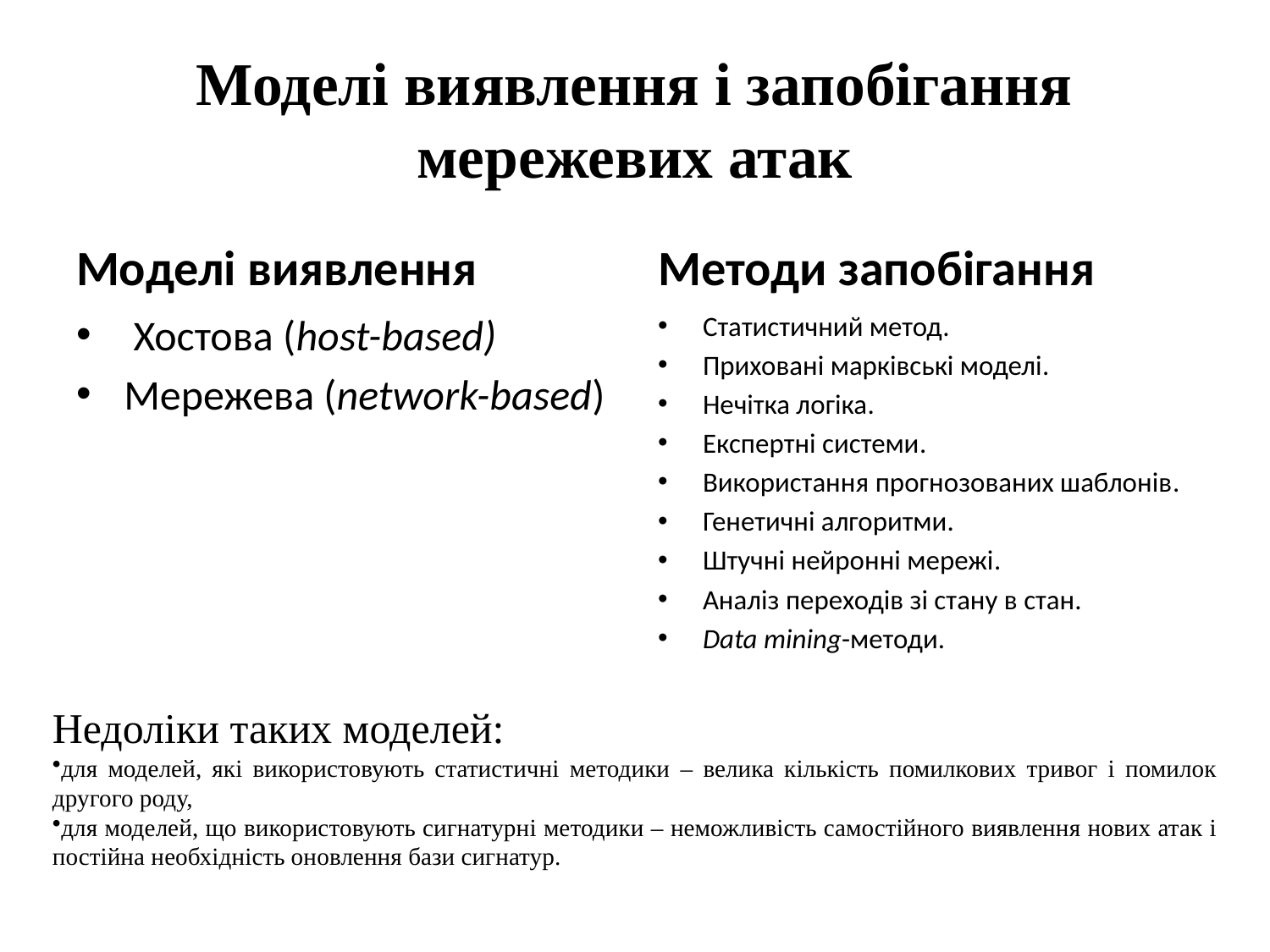

# Моделі виявлення і запобігання мережевих атак
Моделі виявлення
Методи запобігання
 Хостова (host-based)
Мережева (network-based)
Статистичний метод.
Приховані марківські моделі.
Нечітка логіка.
Експертні системи.
Використання прогнозованих шаблонів.
Генетичні алгоритми.
Штучні нейронні мережі.
Аналіз переходів зі стану в стан.
Data mining-методи.
Недоліки таких моделей:
для моделей, які використовують статистичні методики – велика кількість помилкових тривог і помилок другого роду,
для моделей, що використовують сигнатурні методики – неможливість самостійного виявлення нових атак і постійна необхідність оновлення бази сигнатур.